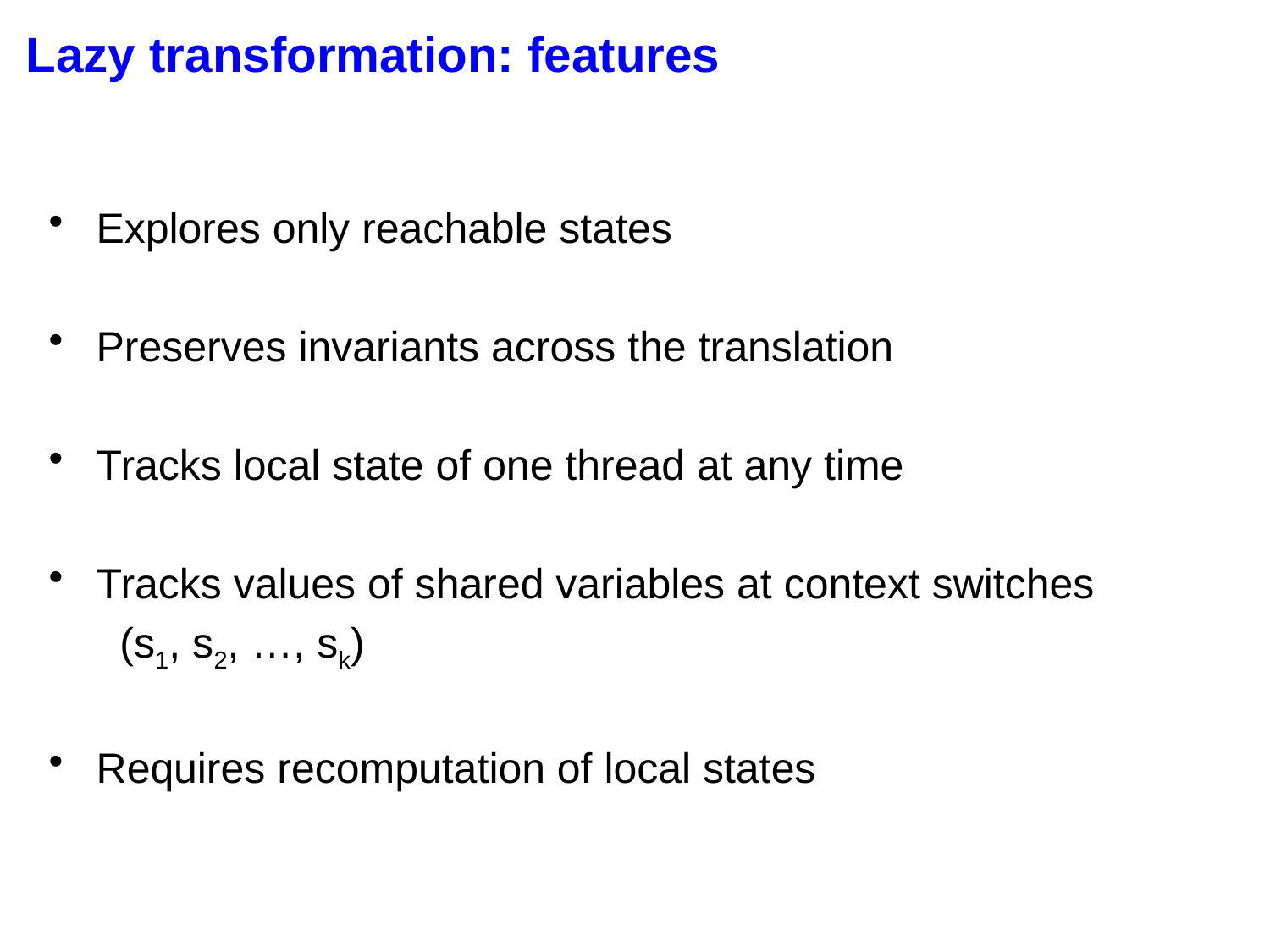

# Lazy transformation:   features
 Lazy transformation: features

Explores only reachable states

Preserves invariants across the translation

Tracks local state of one thread at any time

Tracks values of shared variables at context switches
      (s1, s2, …, sk)

Requires recomputation of local states